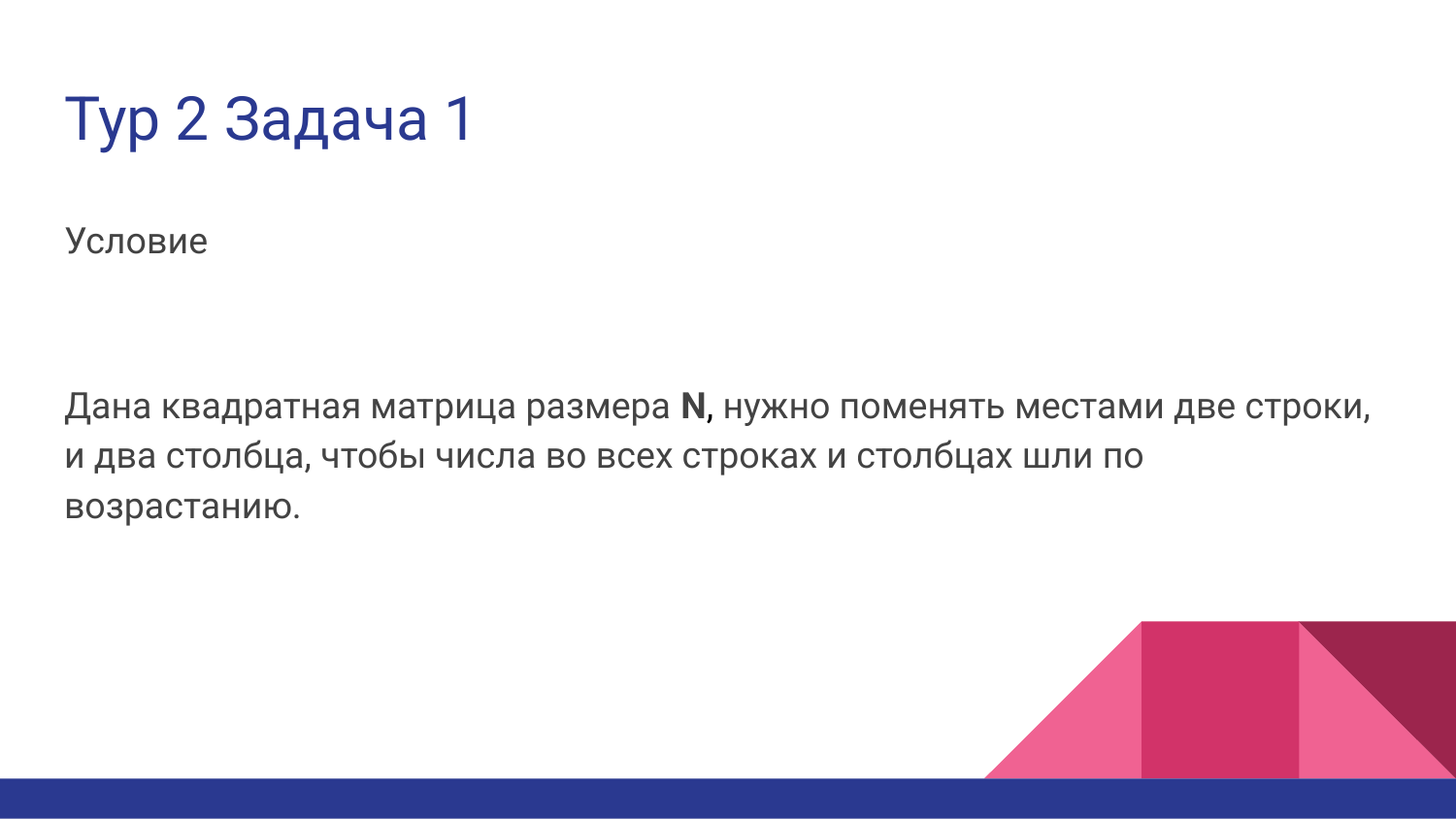

# Тур 2 Задача 1
Условие

Дана квадратная матрица размера N, нужно поменять местами две строки, и два столбца, чтобы числа во всех строках и столбцах шли по возрастанию.